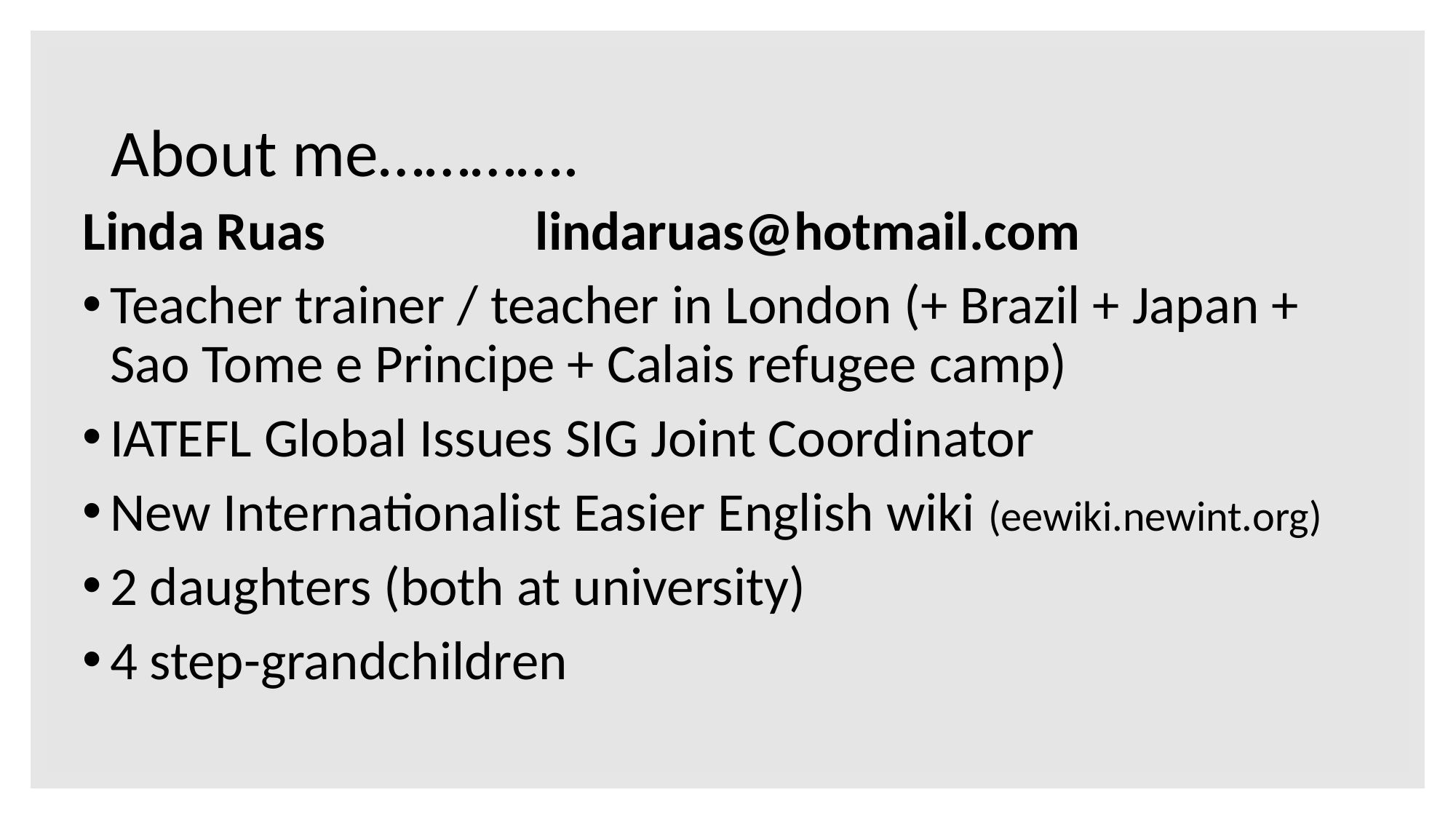

# About me………….
Linda Ruas                 lindaruas@hotmail.com
Teacher trainer / teacher in London (+ Brazil + Japan + Sao Tome e Principe + Calais refugee camp)
IATEFL Global Issues SIG Joint Coordinator
New Internationalist Easier English wiki (eewiki.newint.org)
2 daughters (both at university)
4 step-grandchildren